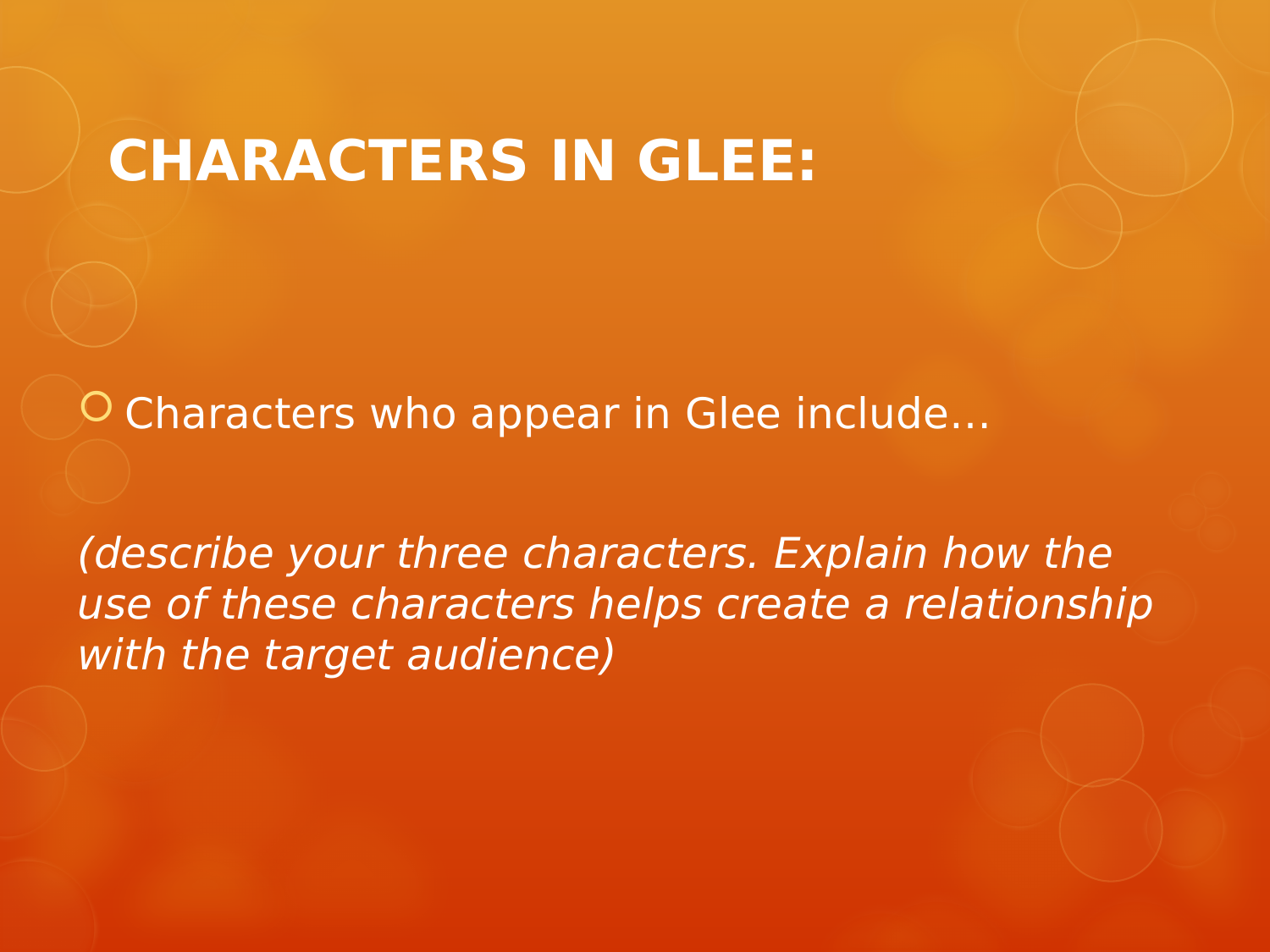

# CHARACTERS IN GLEE:
Characters who appear in Glee include…

(describe your three characters. Explain how the use of these characters helps create a relationship with the target audience)